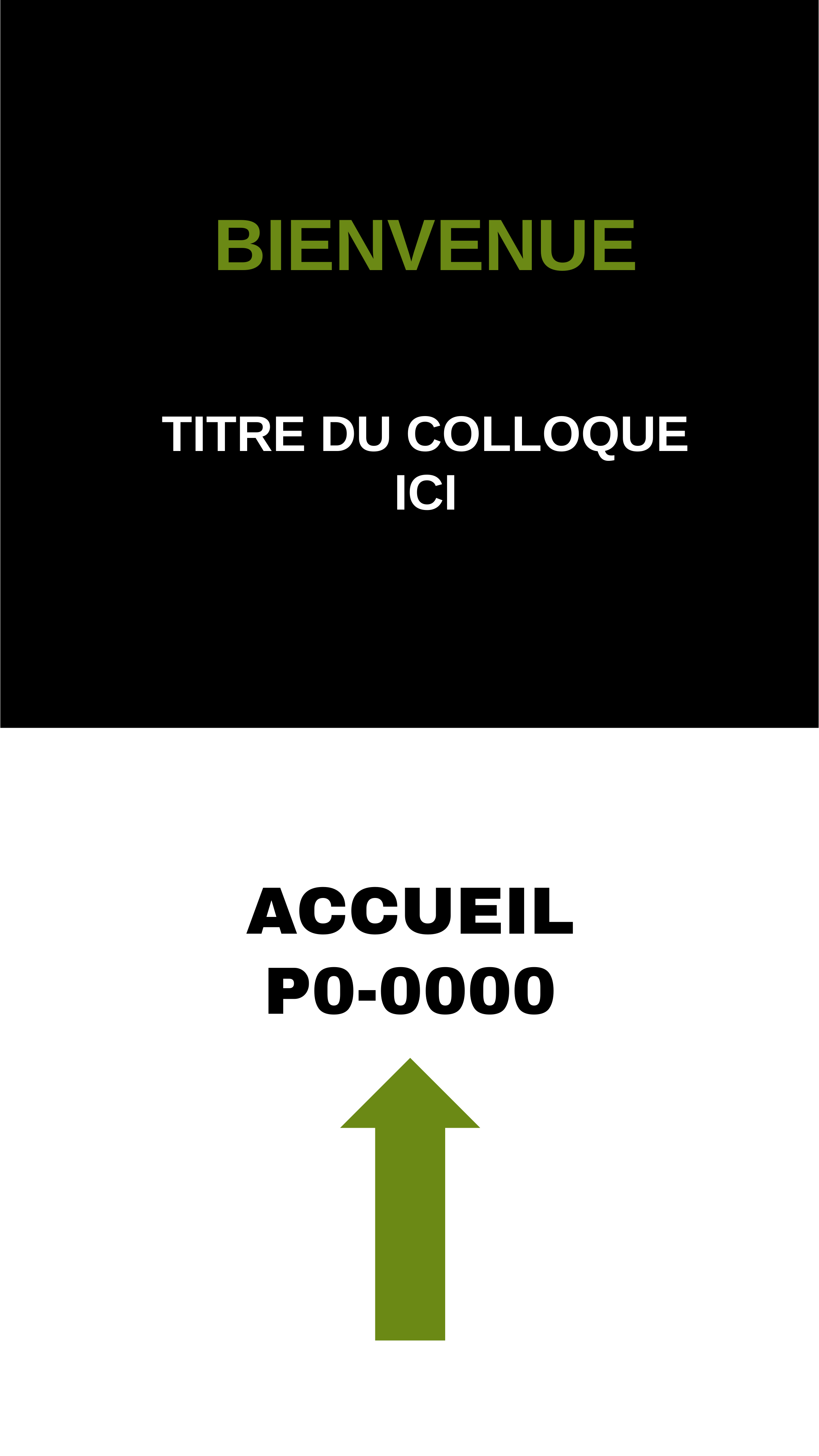

BIENVENUE

TITRE DU COLLOQUE
ICI
ACCUEIL
P0-0000